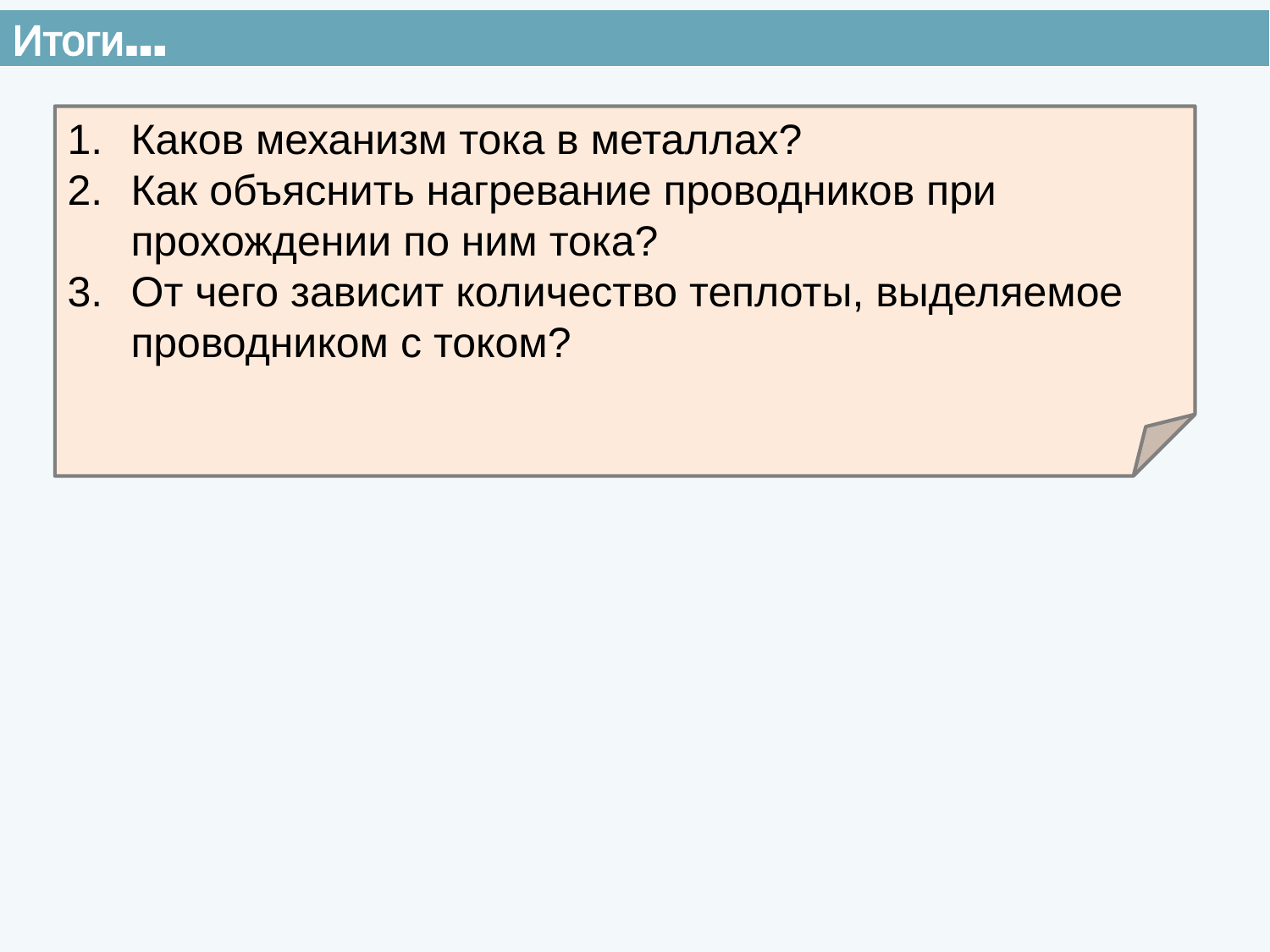

Итоги…

Каков механизм тока в металлах?
Как объяснить нагревание проводников при прохождении по ним тока?
От чего зависит количество теплоты, выделяемое проводником с током?